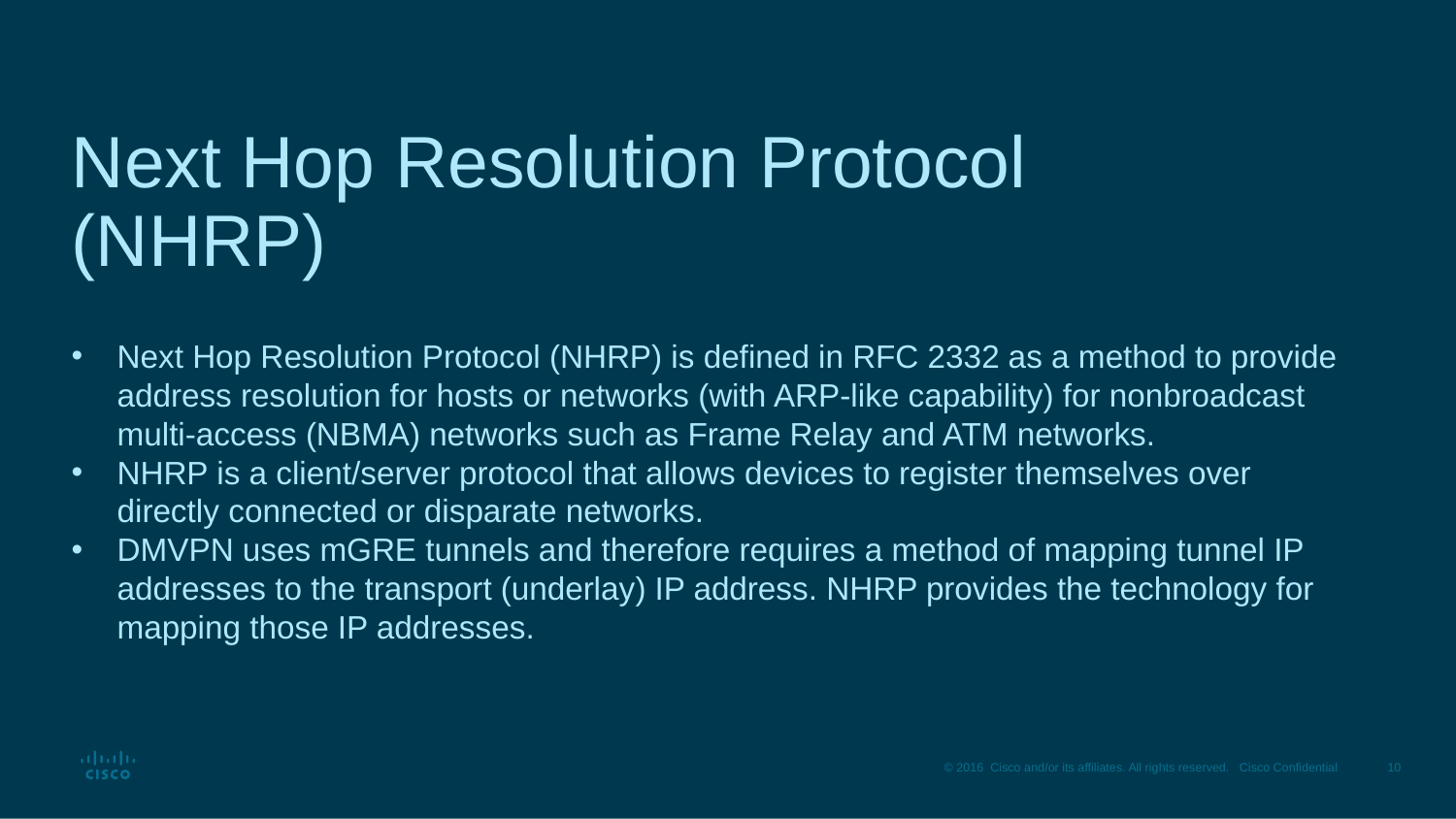

# Next Hop Resolution Protocol (NHRP)
Next Hop Resolution Protocol (NHRP) is defined in RFC 2332 as a method to provide address resolution for hosts or networks (with ARP-like capability) for nonbroadcast multi-access (NBMA) networks such as Frame Relay and ATM networks.
NHRP is a client/server protocol that allows devices to register themselves over directly connected or disparate networks.
DMVPN uses mGRE tunnels and therefore requires a method of mapping tunnel IP addresses to the transport (underlay) IP address. NHRP provides the technology for mapping those IP addresses.